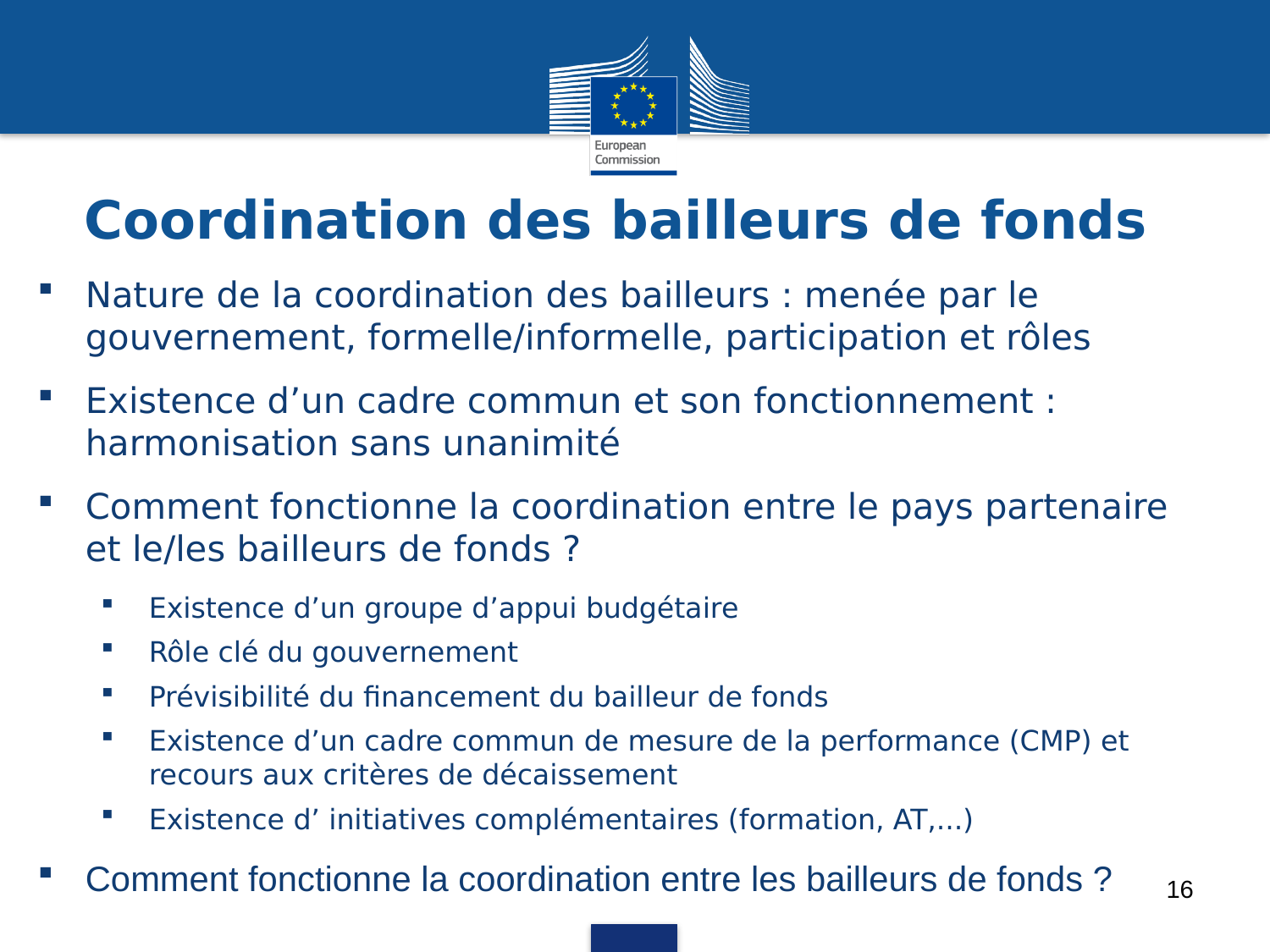

# Coordination des bailleurs de fonds
Nature de la coordination des bailleurs : menée par le gouvernement, formelle/informelle, participation et rôles
Existence d’un cadre commun et son fonctionnement : harmonisation sans unanimité
Comment fonctionne la coordination entre le pays partenaire et le/les bailleurs de fonds ?
Existence d’un groupe d’appui budgétaire
Rôle clé du gouvernement
Prévisibilité du financement du bailleur de fonds
Existence d’un cadre commun de mesure de la performance (CMP) et recours aux critères de décaissement
Existence d’ initiatives complémentaires (formation, AT,...)
Comment fonctionne la coordination entre les bailleurs de fonds ?

16